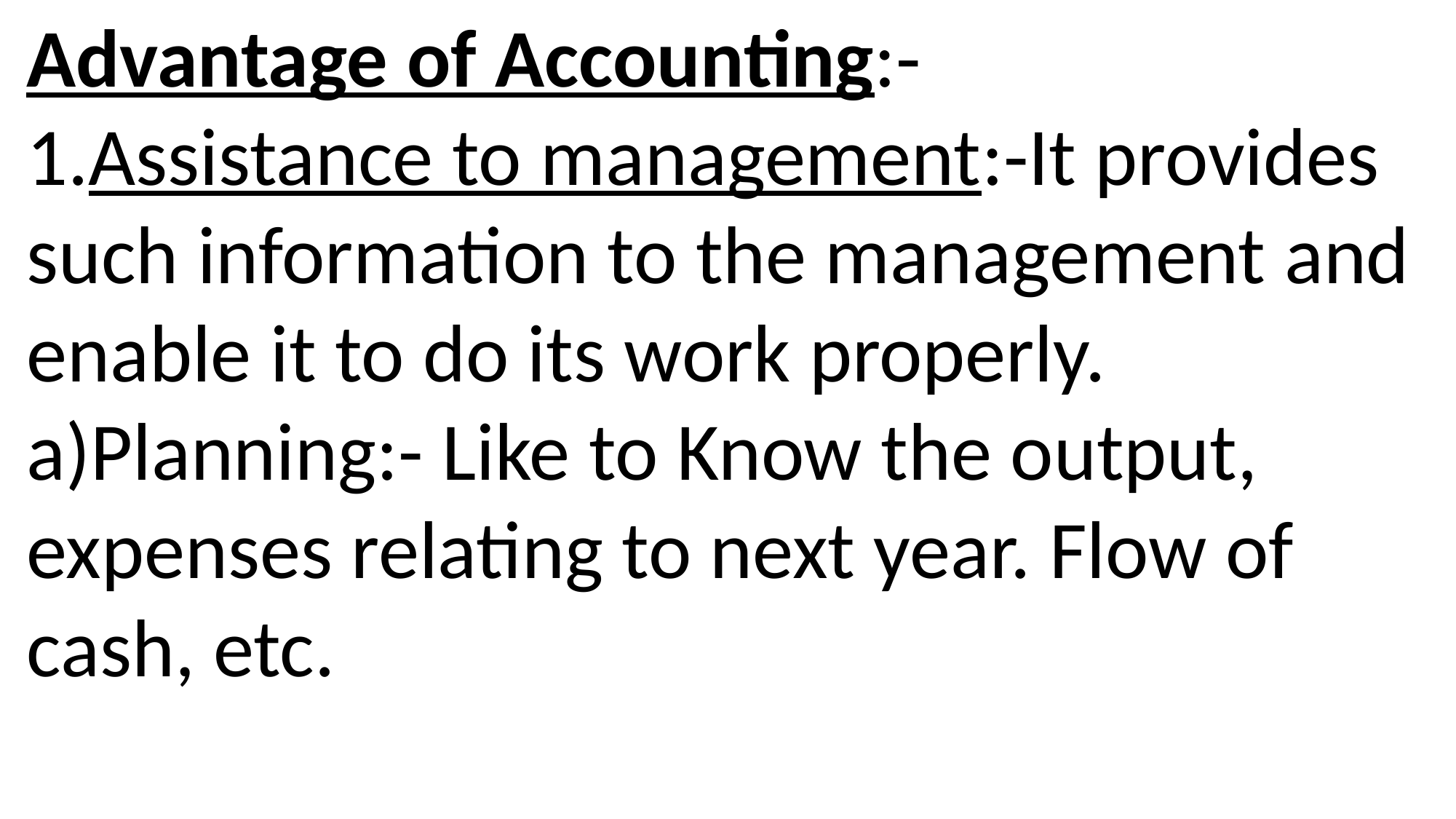

Advantage of Accounting:-
1.Assistance to management:-It provides such information to the management and enable it to do its work properly.
a)Planning:- Like to Know the output, expenses relating to next year. Flow of cash, etc.